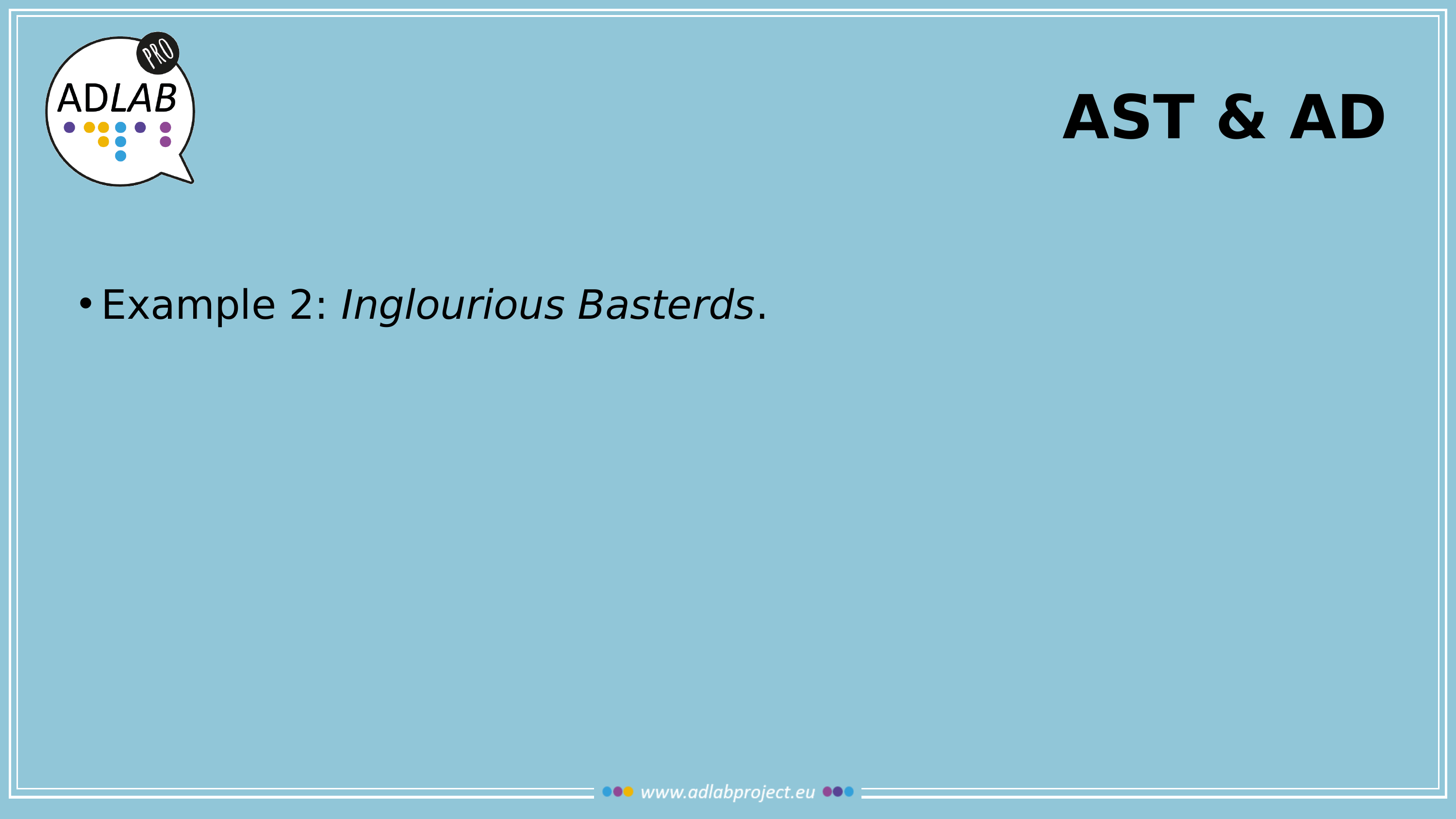

# Ast & ad
Example 2: Inglourious Basterds.